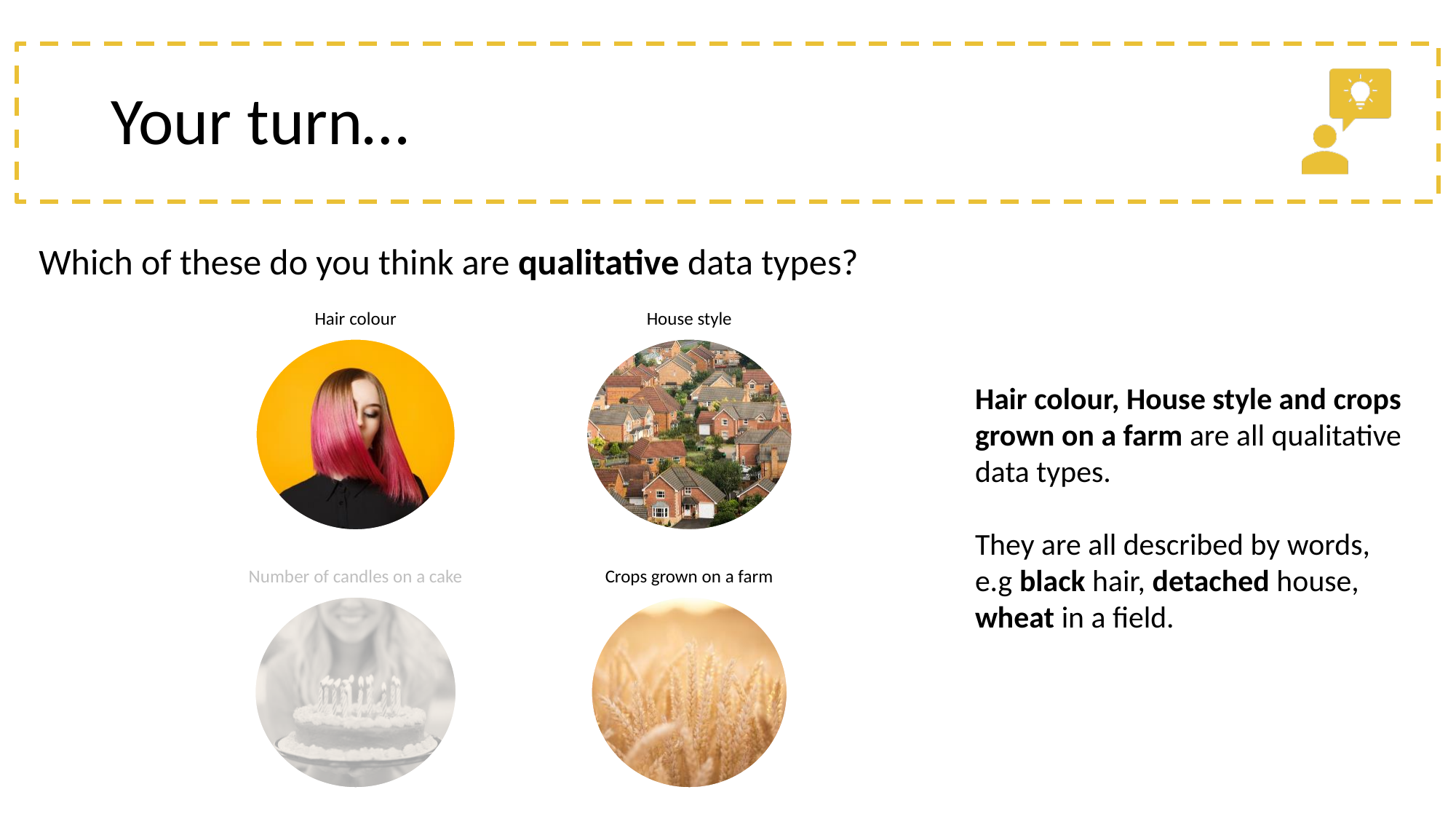

# Your turn…
Which of these do you think are qualitative data types?

Hair colour
House style
Number of candles on a cake
Crops grown on a farm
Hair colour, House style and crops grown on a farm are all qualitative data types.

They are all described by words, e.g black hair, detached house, wheat in a field.